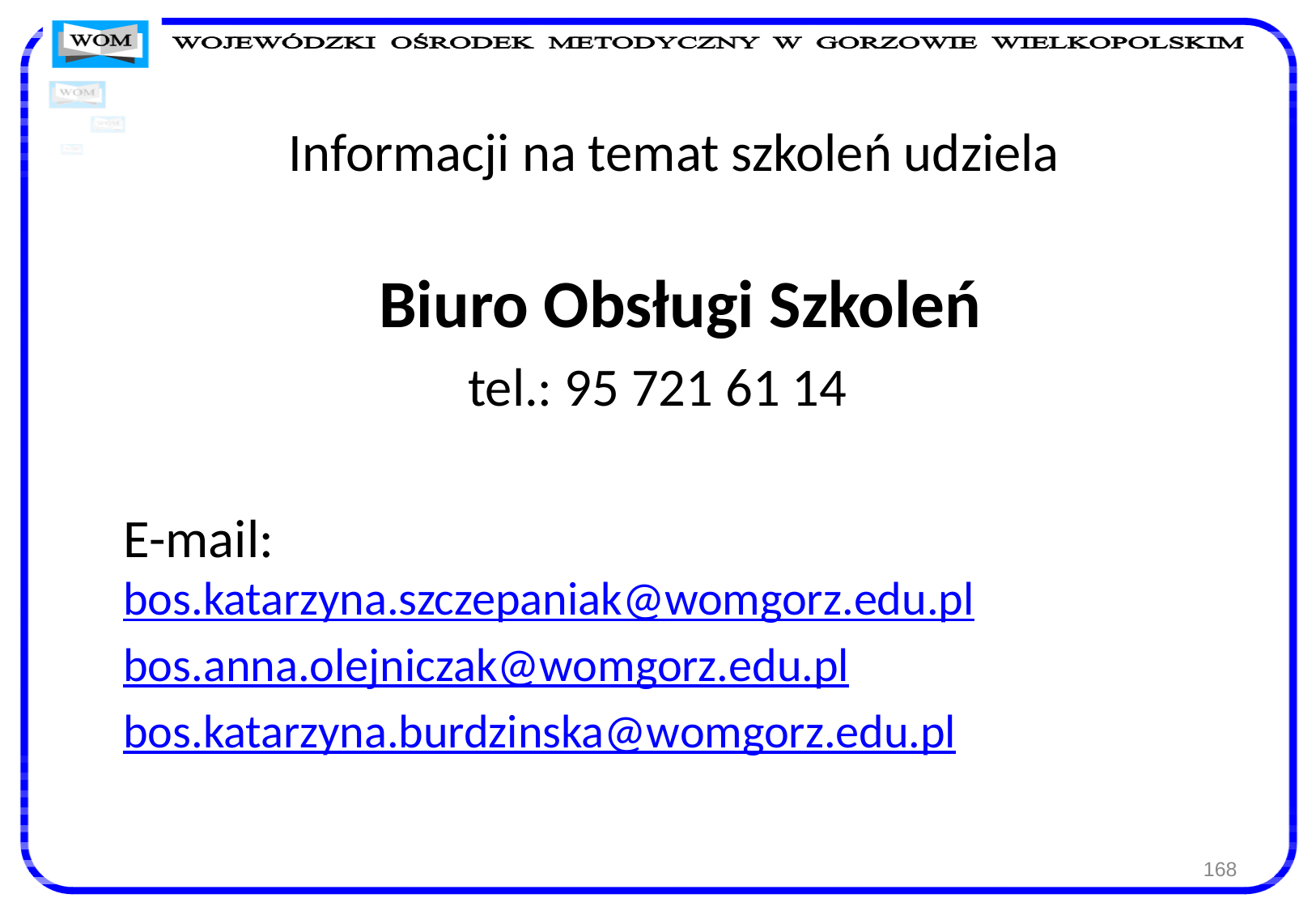

Informacji na temat szkoleń udziela
Biuro Obsługi Szkoleń
tel.: 95 721 61 14

E-mail:
bos.katarzyna.szczepaniak@womgorz.edu.pl
bos.anna.olejniczak@womgorz.edu.pl
bos.katarzyna.burdzinska@womgorz.edu.pl

168